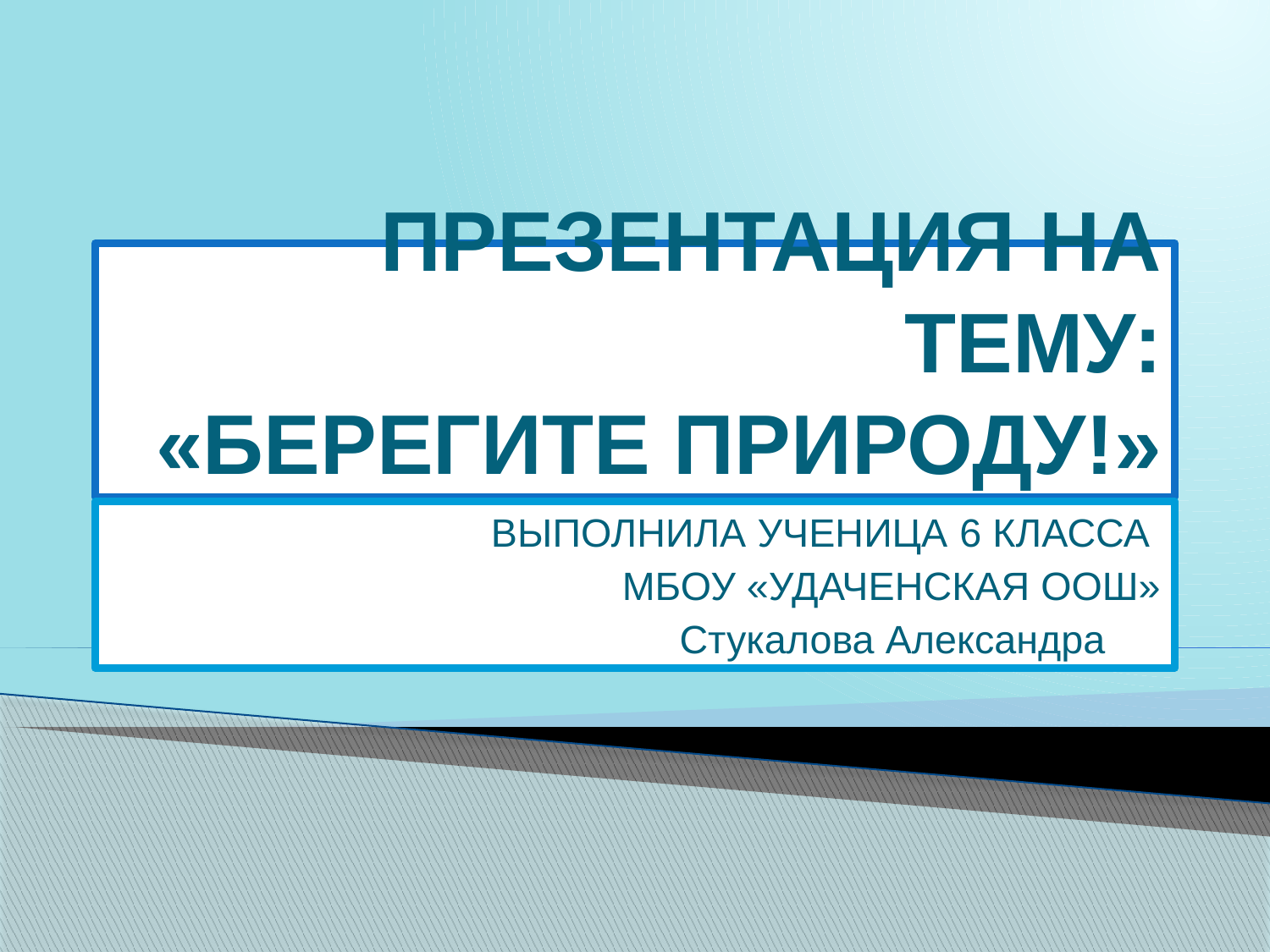

# ПРЕЗЕНТАЦИЯ НА ТЕМУ: «БЕРЕГИТЕ ПРИРОДУ!»
ВЫПОЛНИЛА УЧЕНИЦА 6 КЛАССА
МБОУ «УДАЧЕНСКАЯ ООШ»
Стукалова Александра